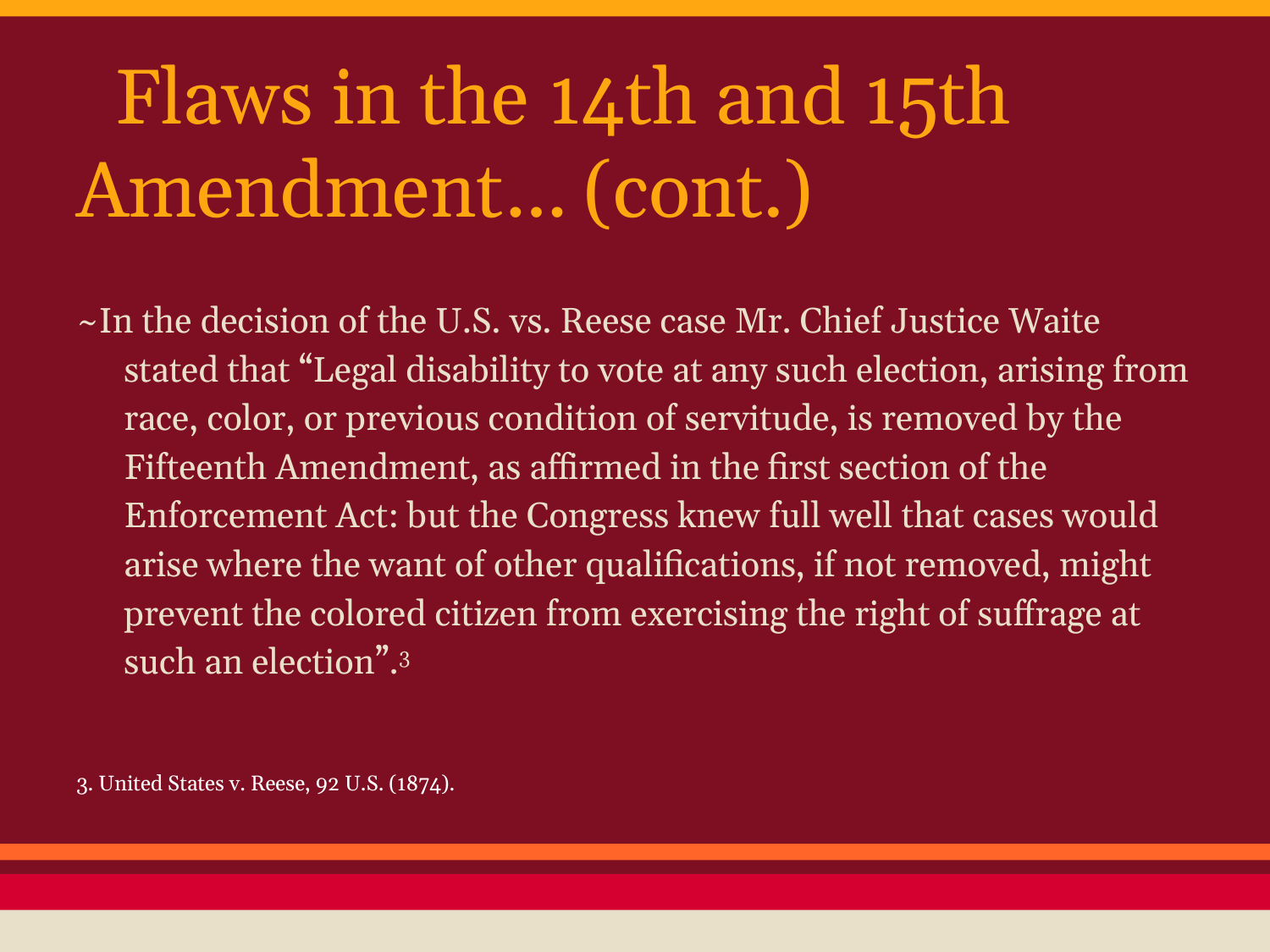

# Flaws in the 14th and 15th Amendment… (cont.)
~In the decision of the U.S. vs. Reese case Mr. Chief Justice Waite stated that “Legal disability to vote at any such election, arising from race, color, or previous condition of servitude, is removed by the Fifteenth Amendment, as affirmed in the first section of the Enforcement Act: but the Congress knew full well that cases would arise where the want of other qualifications, if not removed, might prevent the colored citizen from exercising the right of suffrage at such an election”.3

3. United States v. Reese, 92 U.S. (1874).